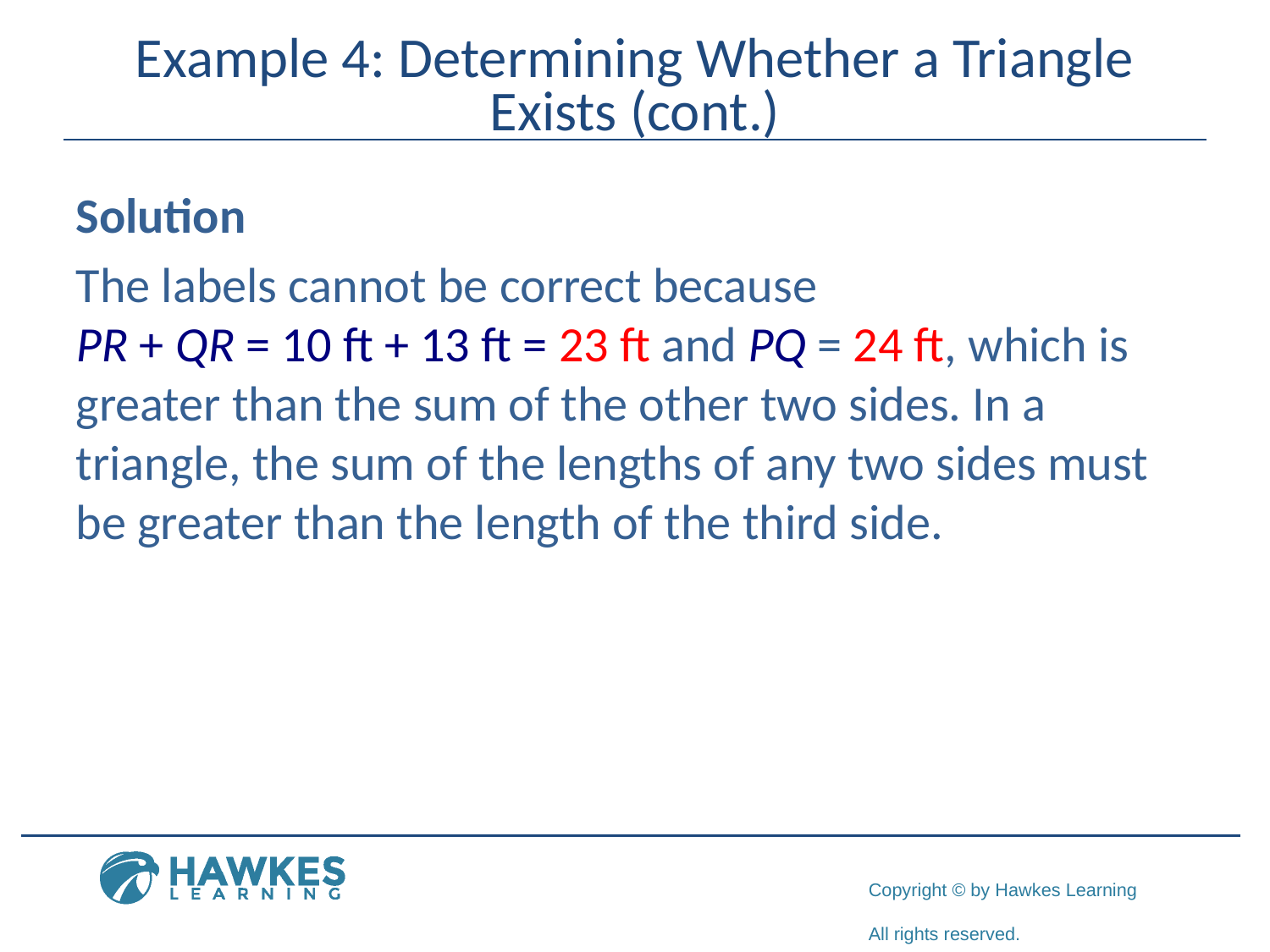

# Example 4: Determining Whether a Triangle Exists (cont.)
Solution
The labels cannot be correct because
PR + QR = 10 ft + 13 ft = 23 ft and PQ = 24 ft, which is greater than the sum of the other two sides. In a triangle, the sum of the lengths of any two sides must be greater than the length of the third side.